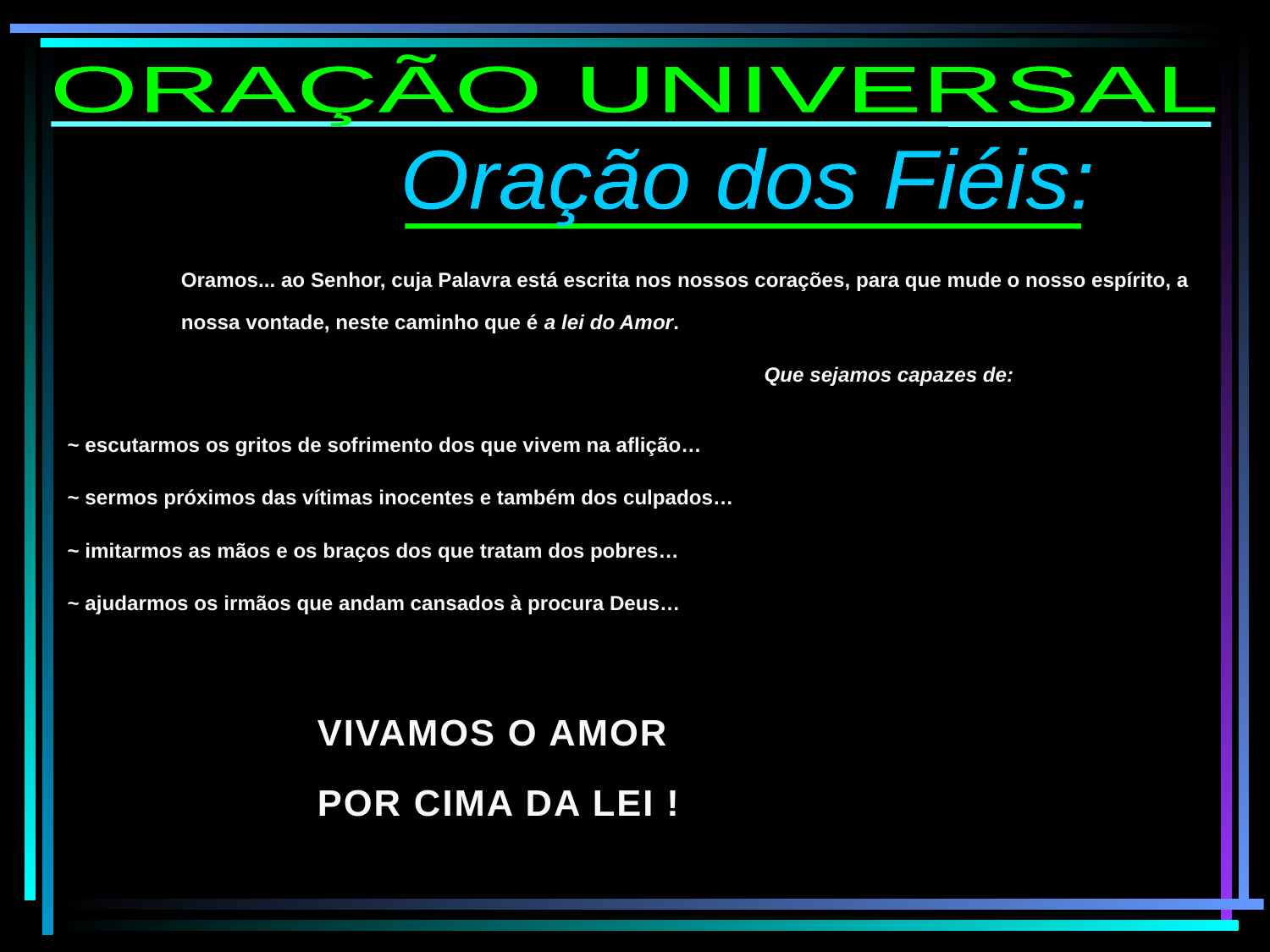

ORAÇÃO UNIVERSAL

Oração dos Fiéis:

Oramos... ao Senhor, cuja Palavra está escrita nos nossos corações, para que mude o nosso espírito, a nossa vontade, neste caminho que é a lei do Amor.
				Que sejamos capazes de:

~ escutarmos os gritos de sofrimento dos que vivem na aflição…
~ sermos próximos das vítimas inocentes e também dos culpados…
~ imitarmos as mãos e os braços dos que tratam dos pobres…
~ ajudarmos os irmãos que andam cansados à procura Deus…
Vivamos o amor
Por cima da lei !